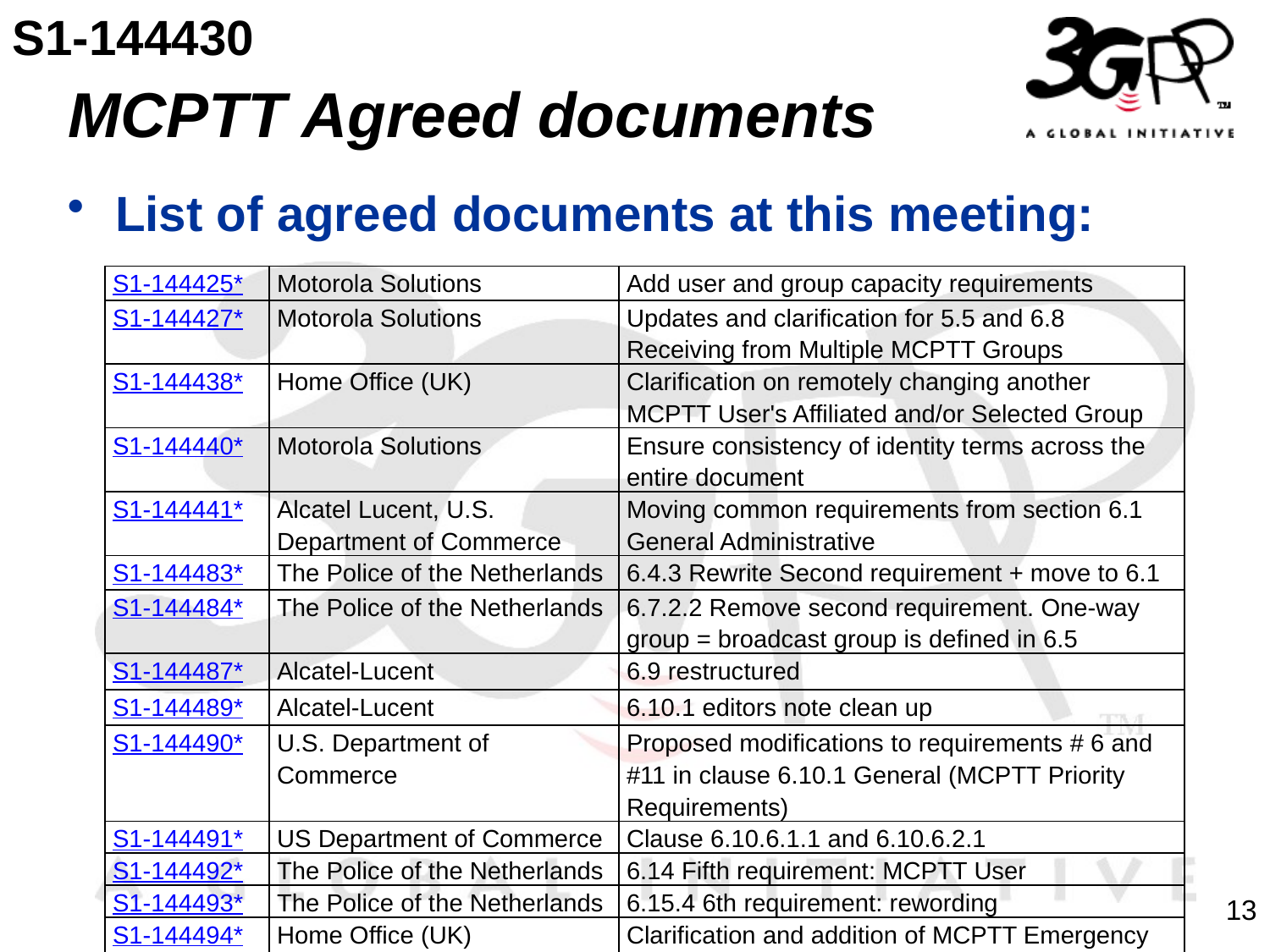

S1-144430
# MCPTT Agreed documents
List of agreed documents at this meeting:

| S1-144425\* | Motorola Solutions | Add user and group capacity requirements |
| --- | --- | --- |
| S1-144427\* | Motorola Solutions | Updates and clarification for 5.5 and 6.8 Receiving from Multiple MCPTT Groups |
| S1-144438\* | Home Office (UK) | Clarification on remotely changing another MCPTT User's Affiliated and/or Selected Group |
| S1-144440\* | Motorola Solutions | Ensure consistency of identity terms across the entire document |
| S1-144441\* | Alcatel Lucent, U.S. Department of Commerce | Moving common requirements from section 6.1 General Administrative |
| S1-144483\* | The Police of the Netherlands | 6.4.3 Rewrite Second requirement + move to 6.1 |
| S1-144484\* | The Police of the Netherlands | 6.7.2.2 Remove second requirement. One-way group = broadcast group is defined in 6.5 |
| S1-144487\* | Alcatel-Lucent | 6.9 restructured |
| S1-144489\* | Alcatel-Lucent | 6.10.1 editors note clean up |
| S1-144490\* | U.S. Department of Commerce | Proposed modifications to requirements # 6 and #11 in clause 6.10.1 General (MCPTT Priority Requirements) |
| S1-144491\* | US Department of Commerce | Clause 6.10.6.1.1 and 6.10.6.2.1 |
| S1-144492\* | The Police of the Netherlands | 6.14 Fifth requirement: MCPTT User |
| S1-144493\* | The Police of the Netherlands | 6.15.4 6th requirement: rewording |
| S1-144494\* | Home Office (UK) | Clarification and addition of MCPTT Emergency Group Call and Emergency Alert Requirements |
| S1-144495\* | Ericsson | Clarification of KPI1 |
| S1-144498\* | US Department of Commerce | Removal of square brackets values in 6.16 subclauses |
13